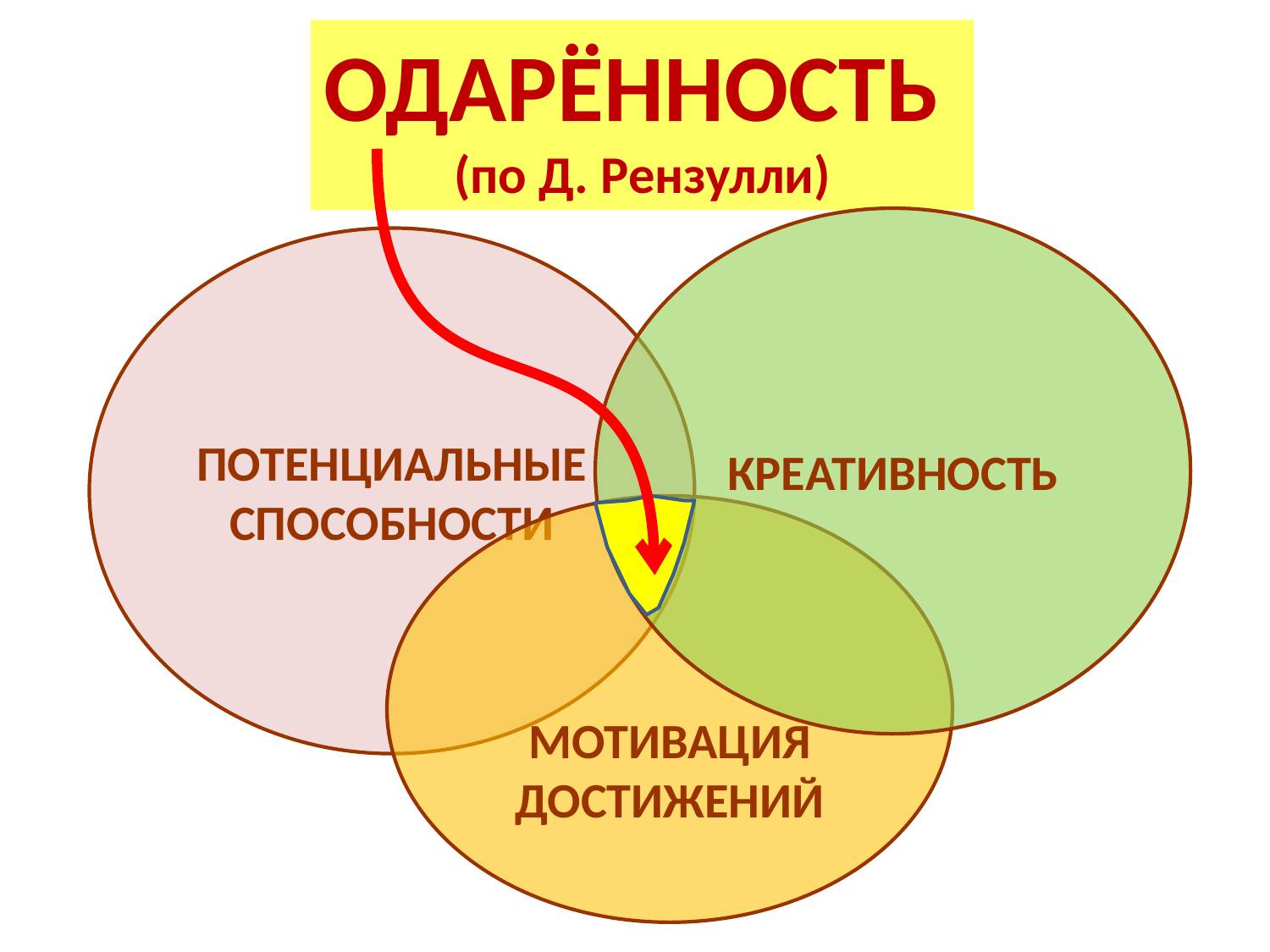

ОДАРЁННОСТЬ
(по Д. Рензулли)
КРЕАТИВНОСТЬ
ПОТЕНЦИАЛЬНЫЕ СПОСОБНОСТИ

МОТИВАЦИЯ ДОСТИЖЕНИЙ